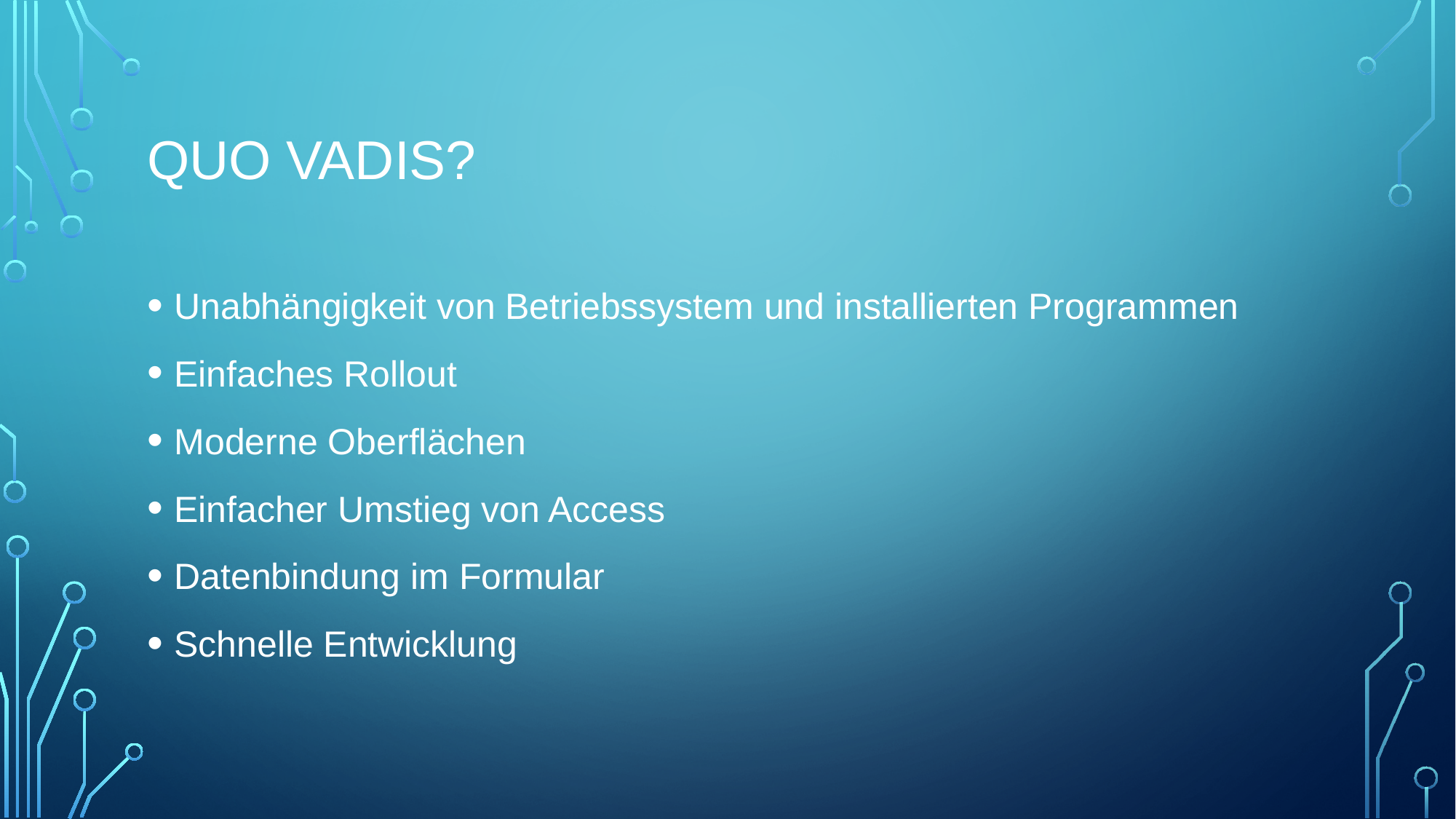

# QuO vadis?
Unabhängigkeit von Betriebssystem und installierten Programmen
Einfaches Rollout
Moderne Oberflächen
Einfacher Umstieg von Access
Datenbindung im Formular
Schnelle Entwicklung